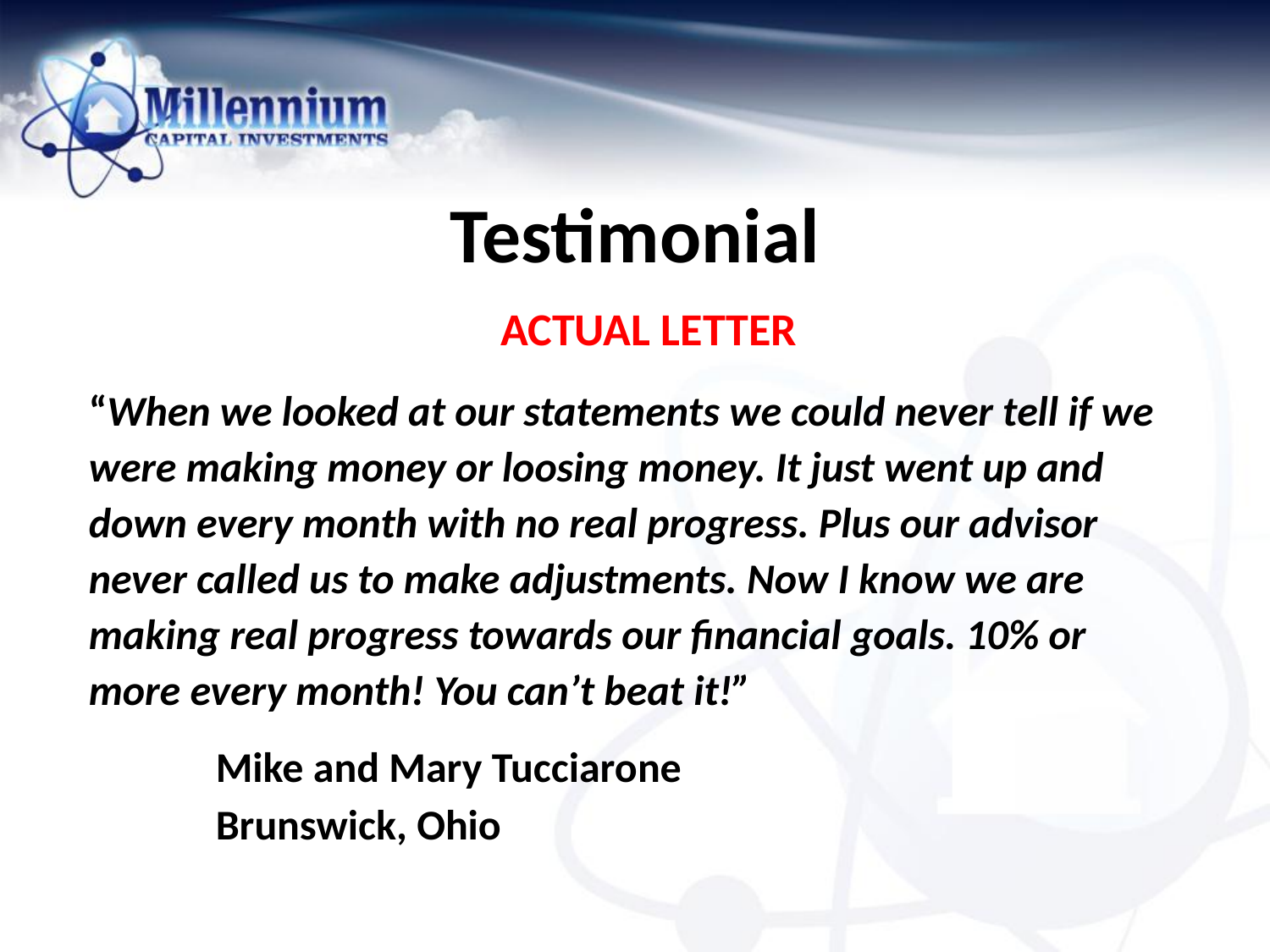

# Testimonial
ACTUAL LETTER
“When we looked at our statements we could never tell if we were making money or loosing money. It just went up and down every month with no real progress. Plus our advisor never called us to make adjustments. Now I know we are making real progress towards our financial goals. 10% or more every month! You can’t beat it!”
	Mike and Mary Tucciarone
	Brunswick, Ohio